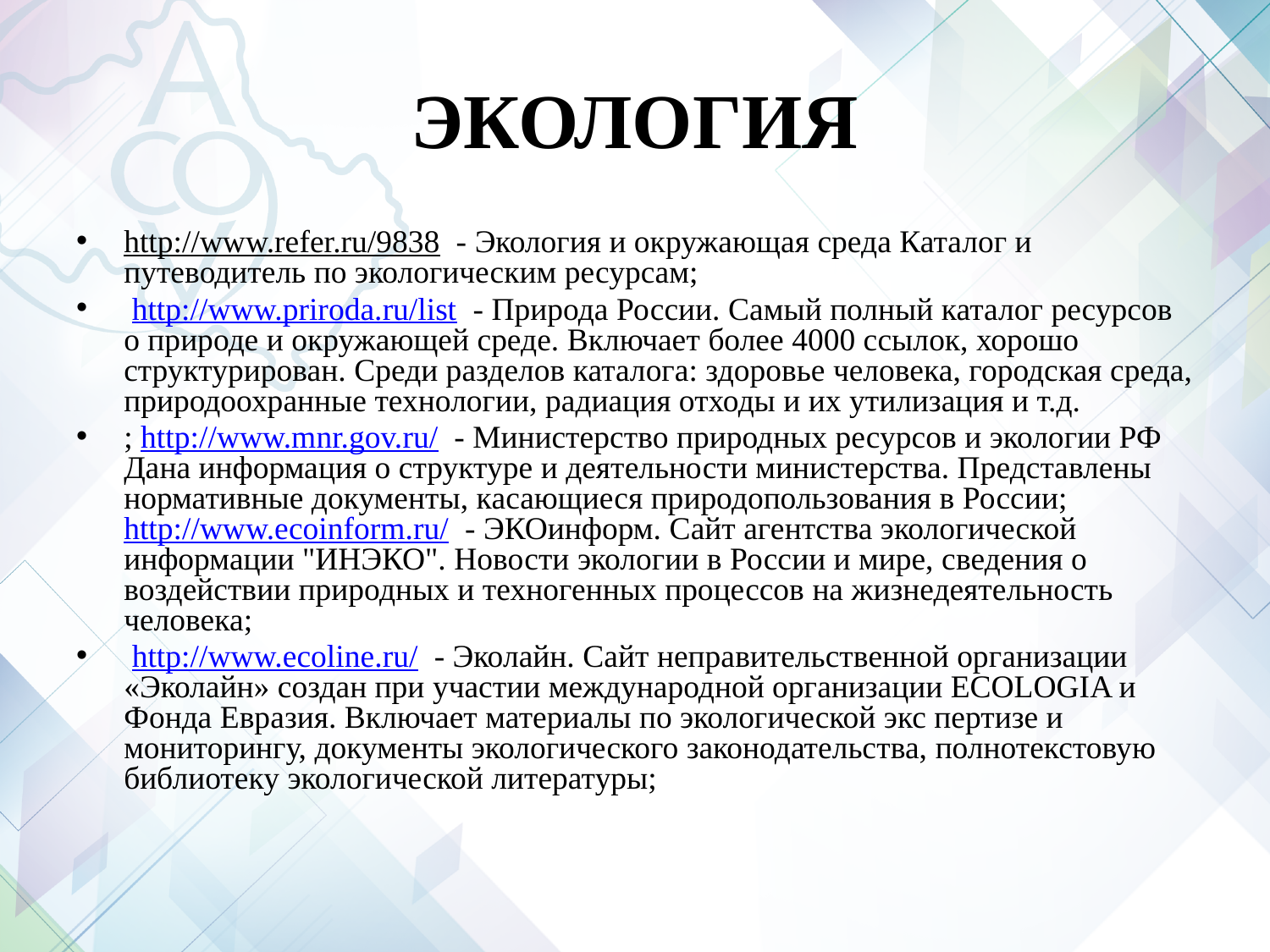

# ЭКОЛОГИЯ
http://www.refer.ru/9838  - Экология и окружающая среда Каталог и путеводитель по экологическим ресурсам;
 http://www.priroda.ru/list  - Природа России. Самый полный каталог ресурсов о природе и окружающей среде. Включает более 4000 ссылок, хорошо структурирован. Среди разделов каталога: здоровье человека, городская среда, природоохранные технологии, радиация отходы и их утилизация и т.д.
; http://www.mnr.gov.ru/  - Министерство природных ресурсов и экологии РФ Дана информация о структуре и деятельности министерства. Представлены нормативные документы, касающиеся природопользования в России; http://www.ecoinform.ru/  - ЭКОинформ. Сайт агентства экологической информации "ИНЭКО". Новости экологии в России и мире, сведения о воздействии природных и техногенных процессов на жизнедеятельность человека;
 http://www.ecoline.ru/  - Эколайн. Сайт неправительственной организации «Эколайн» создан при участии международной организации ECOLOGIA и Фонда Евразия. Включает материалы по экологической экс пертизе и мониторингу, документы экологического законодательства, полнотекстовую библиотеку экологической литературы;